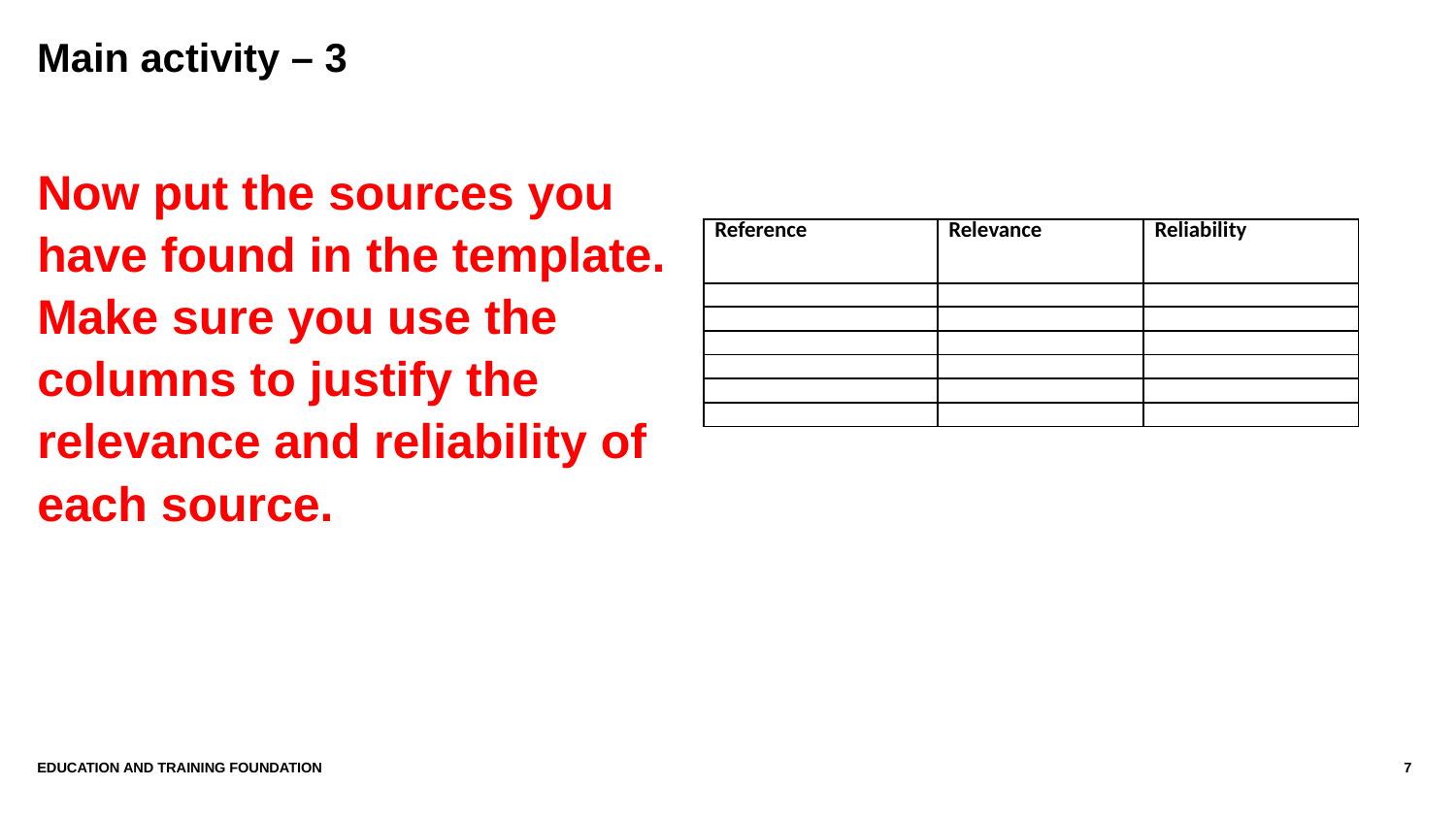

# Main activity – 3
Now put the sources you have found in the template. Make sure you use the columns to justify the relevance and reliability of each source.
| Reference | Relevance | Reliability |
| --- | --- | --- |
|  |  |  |
|  |  |  |
|  |  |  |
|  |  |  |
|  |  |  |
|  |  |  |
Education AND Training Foundation
7